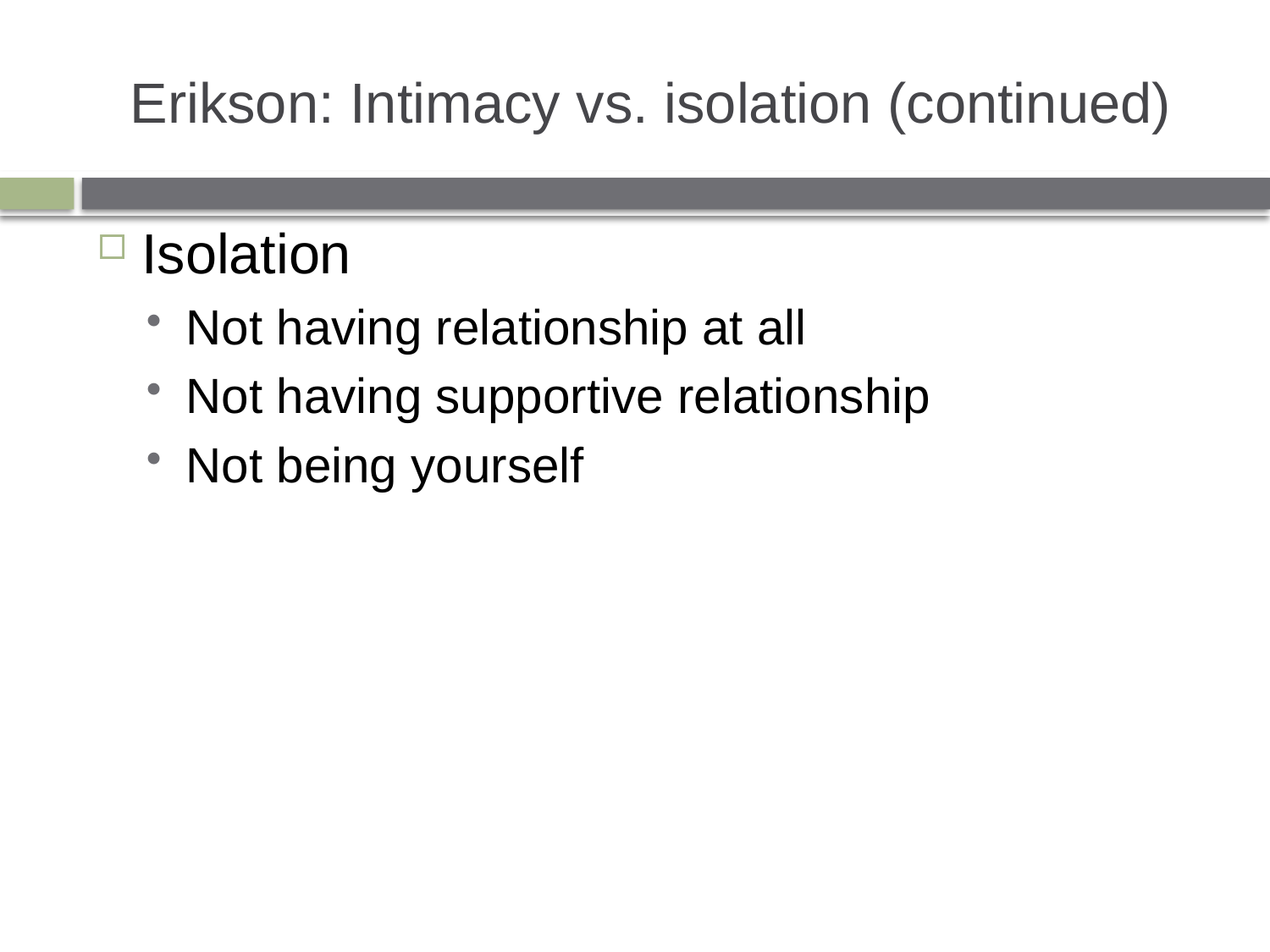

# Erikson: Intimacy vs. isolation (continued)
Isolation
Not having relationship at all
Not having supportive relationship
Not being yourself